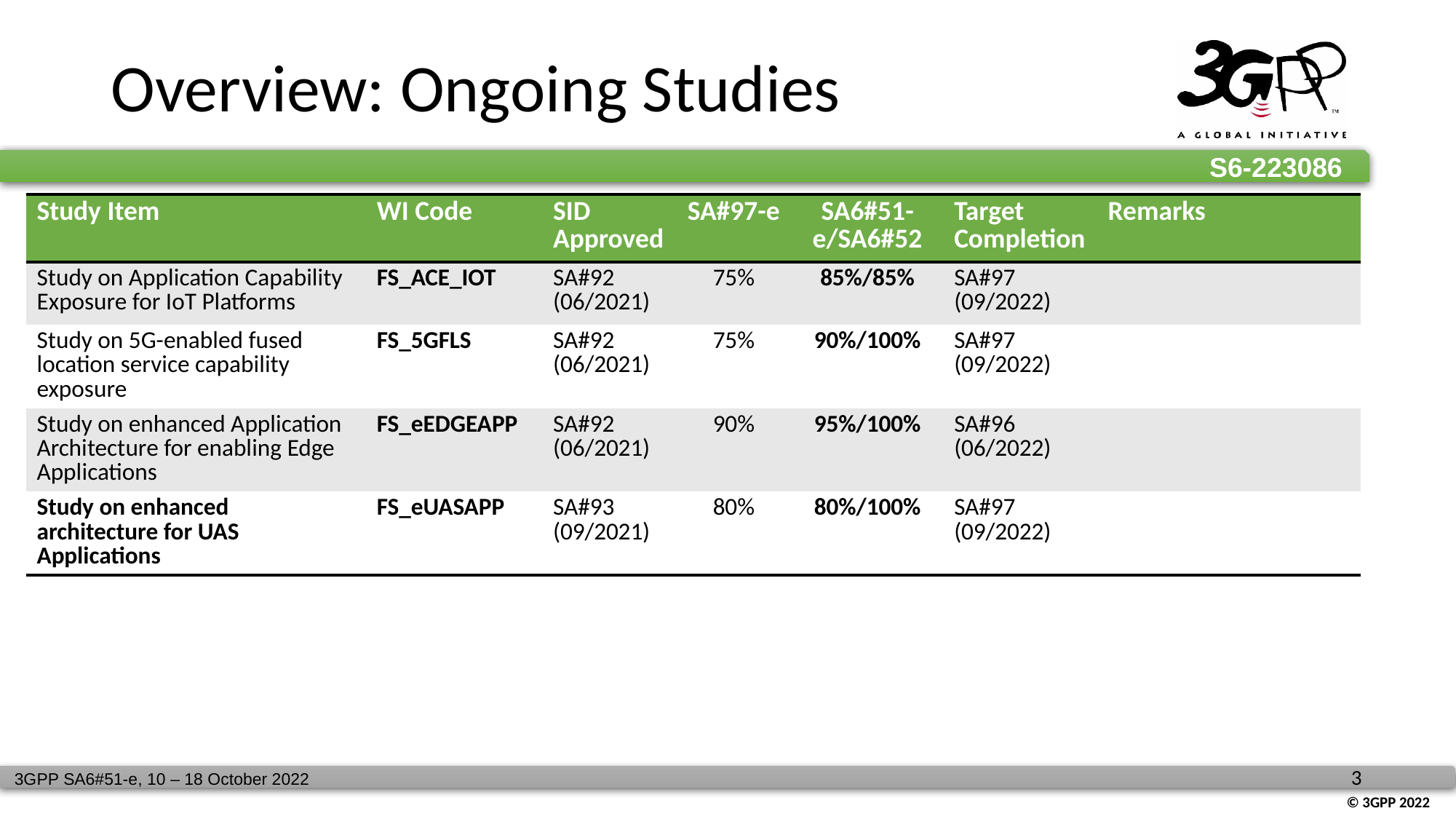

# Overview: Ongoing Studies
| Study Item | WI Code | SID Approved | SA#97-e | SA6#51-e/SA6#52 | Target Completion | Remarks |
| --- | --- | --- | --- | --- | --- | --- |
| Study on Application Capability Exposure for IoT Platforms | FS\_ACE\_IOT | SA#92 (06/2021) | 75% | 85%/85% | SA#97 (09/2022) |  |
| Study on 5G-enabled fused location service capability exposure | FS\_5GFLS | SA#92 (06/2021) | 75% | 90%/100% | SA#97 (09/2022) |  |
| Study on enhanced Application Architecture for enabling Edge Applications | FS\_eEDGEAPP | SA#92 (06/2021) | 90% | 95%/100% | SA#96 (06/2022) |  |
| Study on enhanced architecture for UAS Applications | FS\_eUASAPP | SA#93 (09/2021) | 80% | 80%/100% | SA#97 (09/2022) |  |